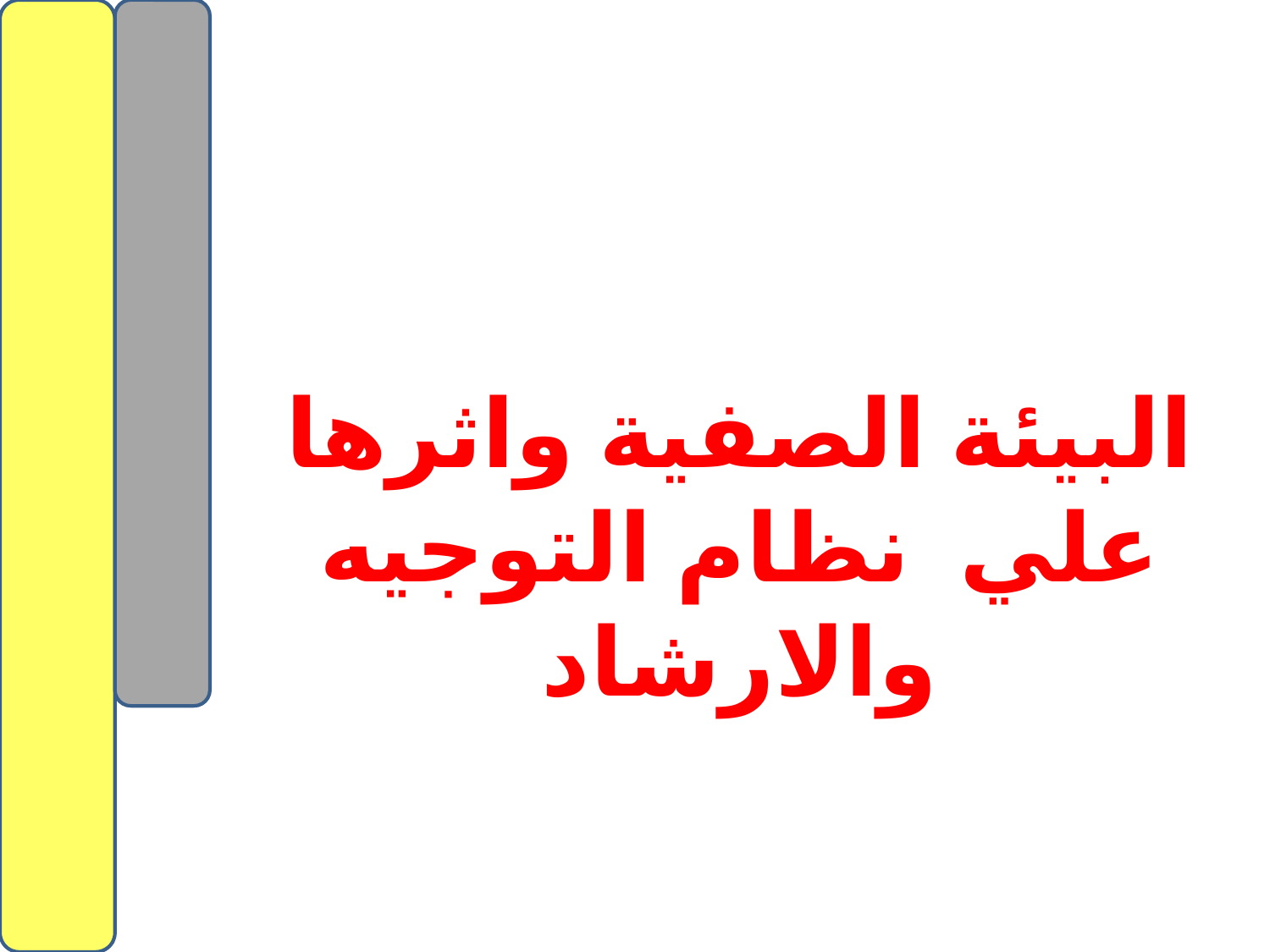

البيئة الصفية واثرها علي  نظام التوجيه والارشاد